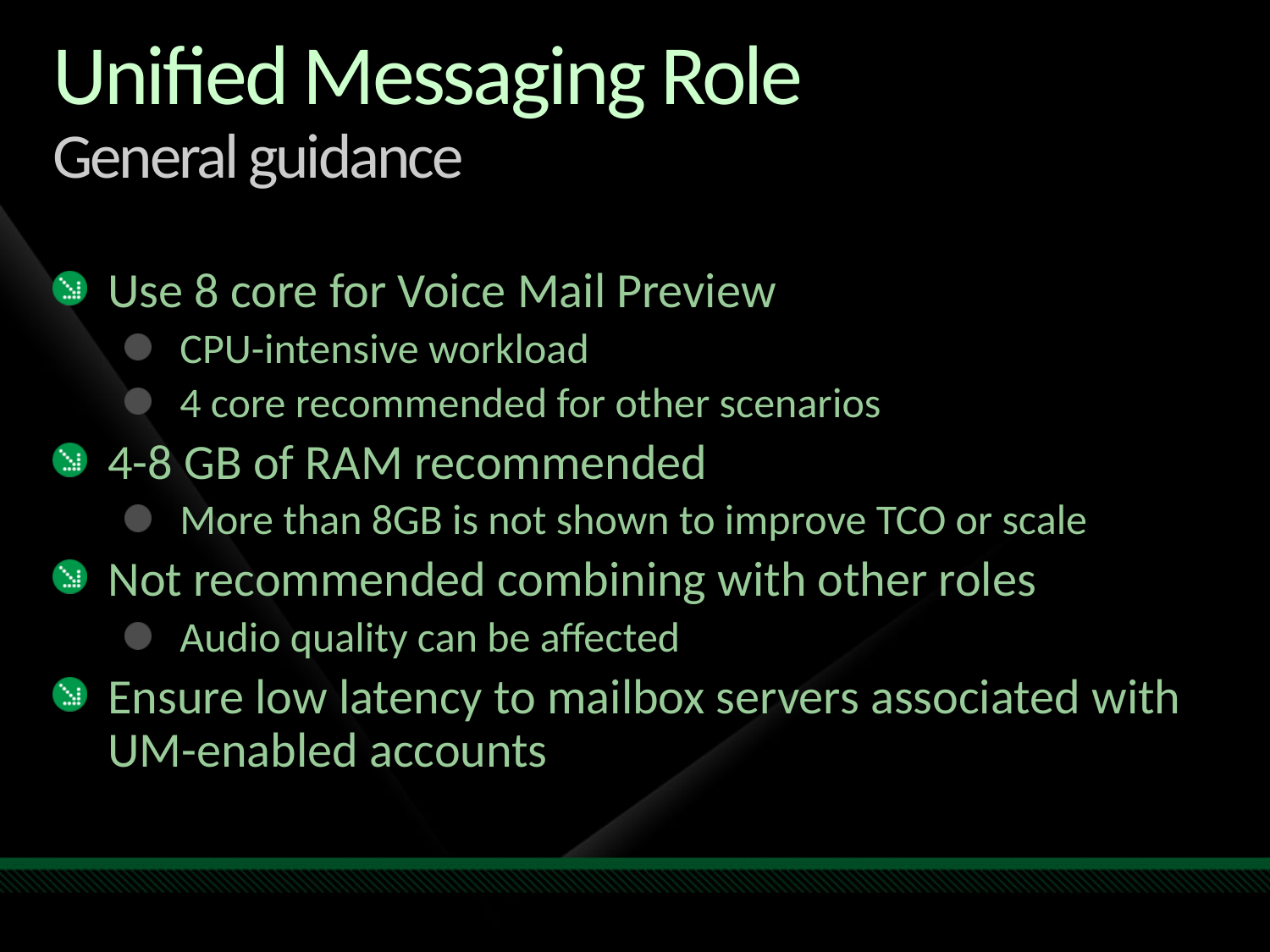

# Unified Messaging Role General guidance

Use 8 core for Voice Mail Preview
CPU-intensive workload
4 core recommended for other scenarios
4-8 GB of RAM recommended
More than 8GB is not shown to improve TCO or scale
Not recommended combining with other roles
Audio quality can be affected
Ensure low latency to mailbox servers associated with UM-enabled accounts